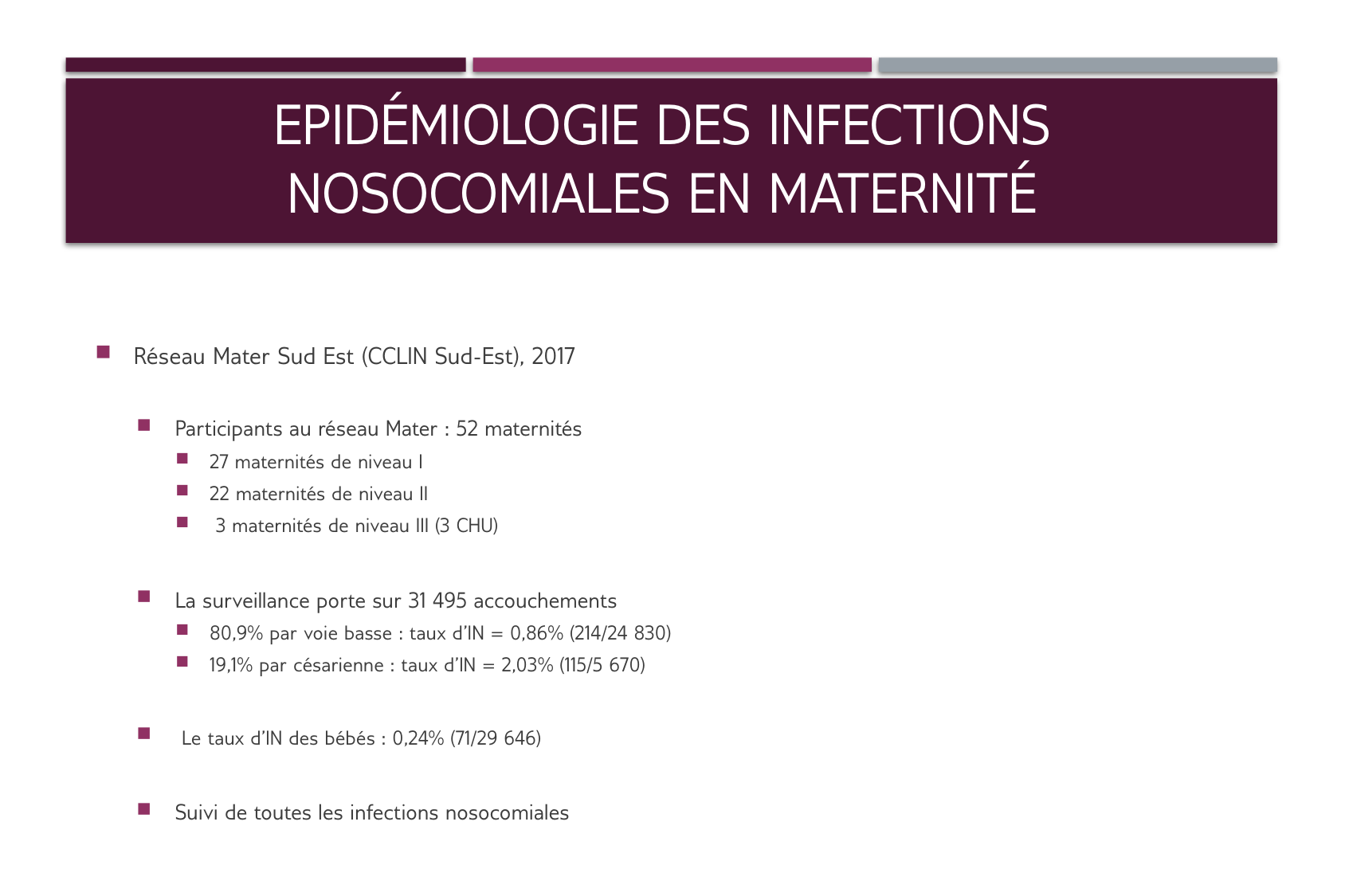

# Epidémiologie des infections nosocomiales en maternité

Réseau Mater Sud Est (CCLIN Sud-Est), 2017

Participants au réseau Mater : 52 maternités
27 maternités de niveau I
22 maternités de niveau II
 3 maternités de niveau III (3 CHU)

La surveillance porte sur 31 495 accouchements
80,9% par voie basse : taux d’IN = 0,86% (214/24 830)
19,1% par césarienne : taux d’IN = 2,03% (115/5 670)

 Le taux d’IN des bébés : 0,24% (71/29 646)

Suivi de toutes les infections nosocomiales